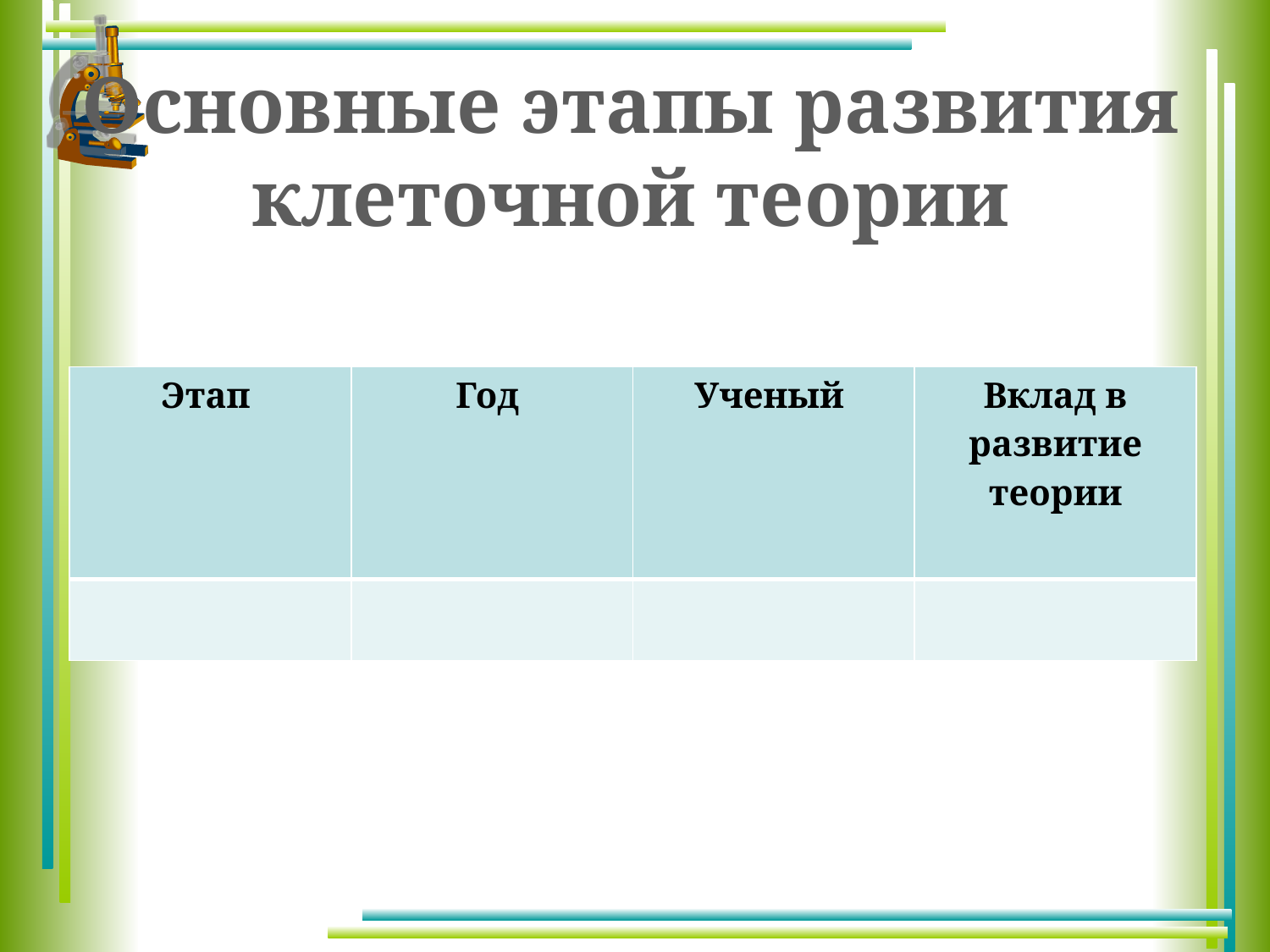

# Основные этапы развития клеточной теории
| Этап | Год | Ученый | Вклад в развитие теории |
| --- | --- | --- | --- |
|  |  |  |  |